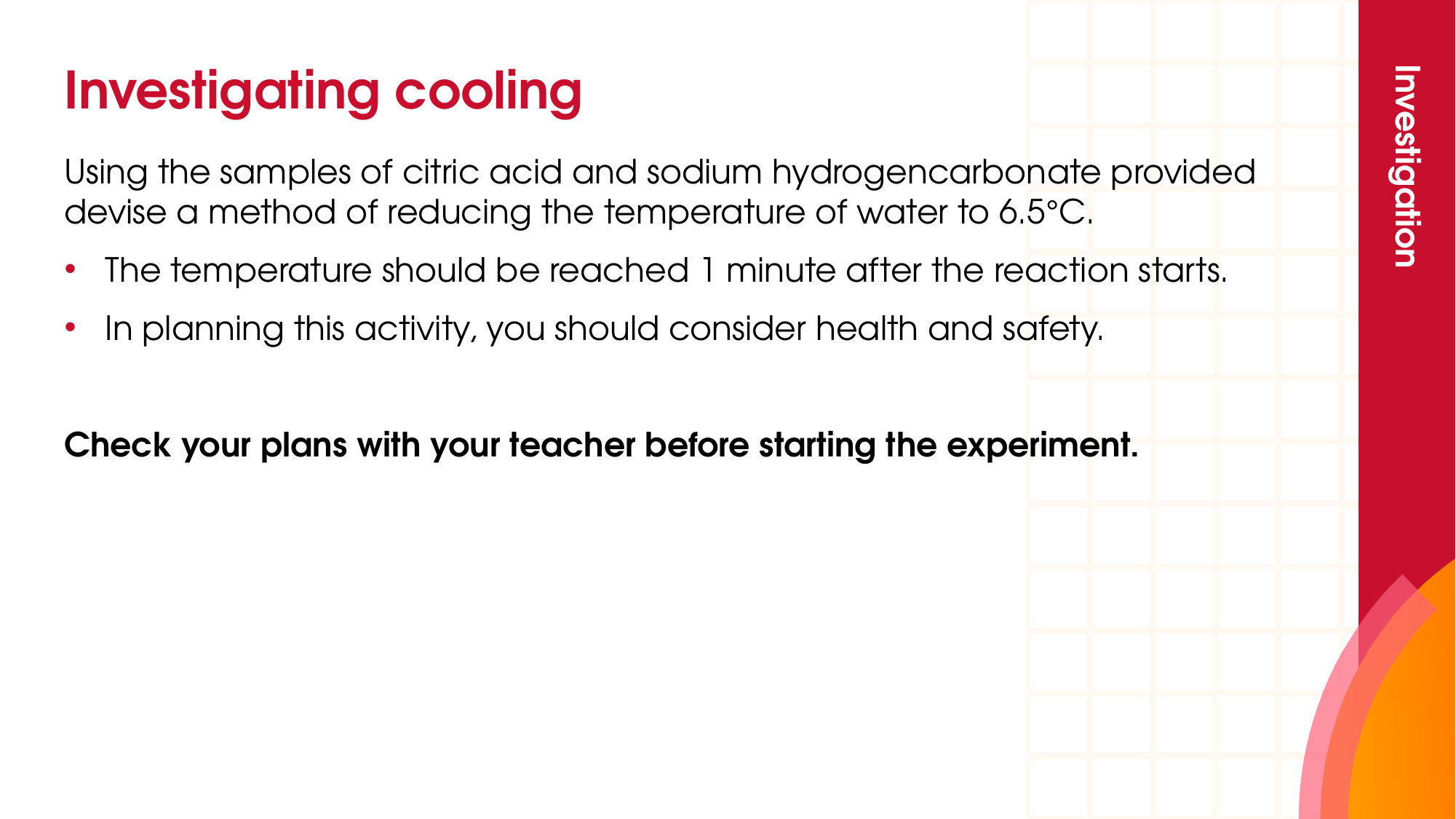

# Investigating cooling
Investigation
Using the samples of citric acid and sodium hydrogencarbonate provided devise a method of reducing the temperature of water to 6.5°C.
The temperature should be reached 1 minute after the reaction starts.
In planning this activity, you should consider health and safety.

Check your plans with your teacher before starting the experiment.